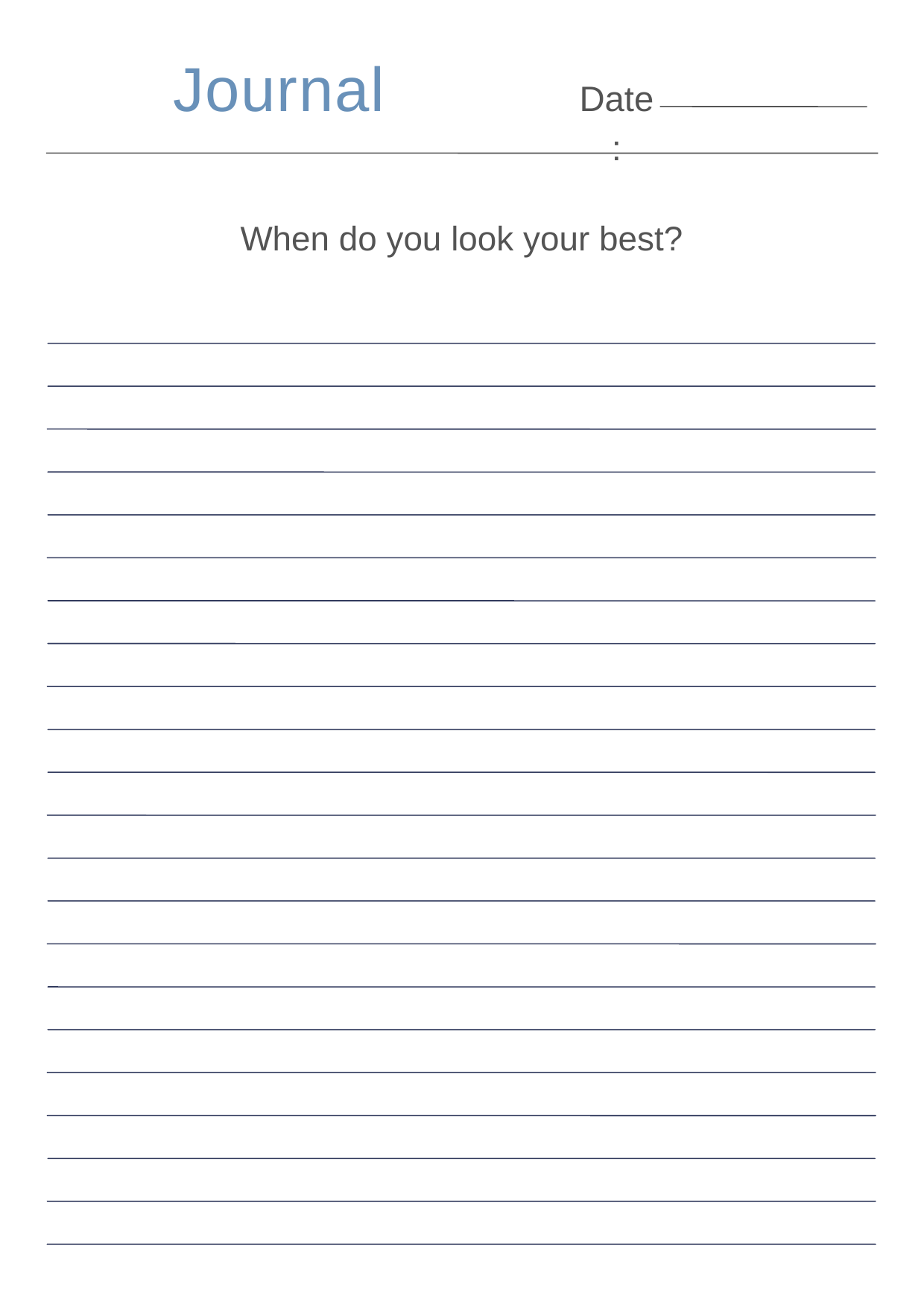

Journal
Date:

When do you look your best?